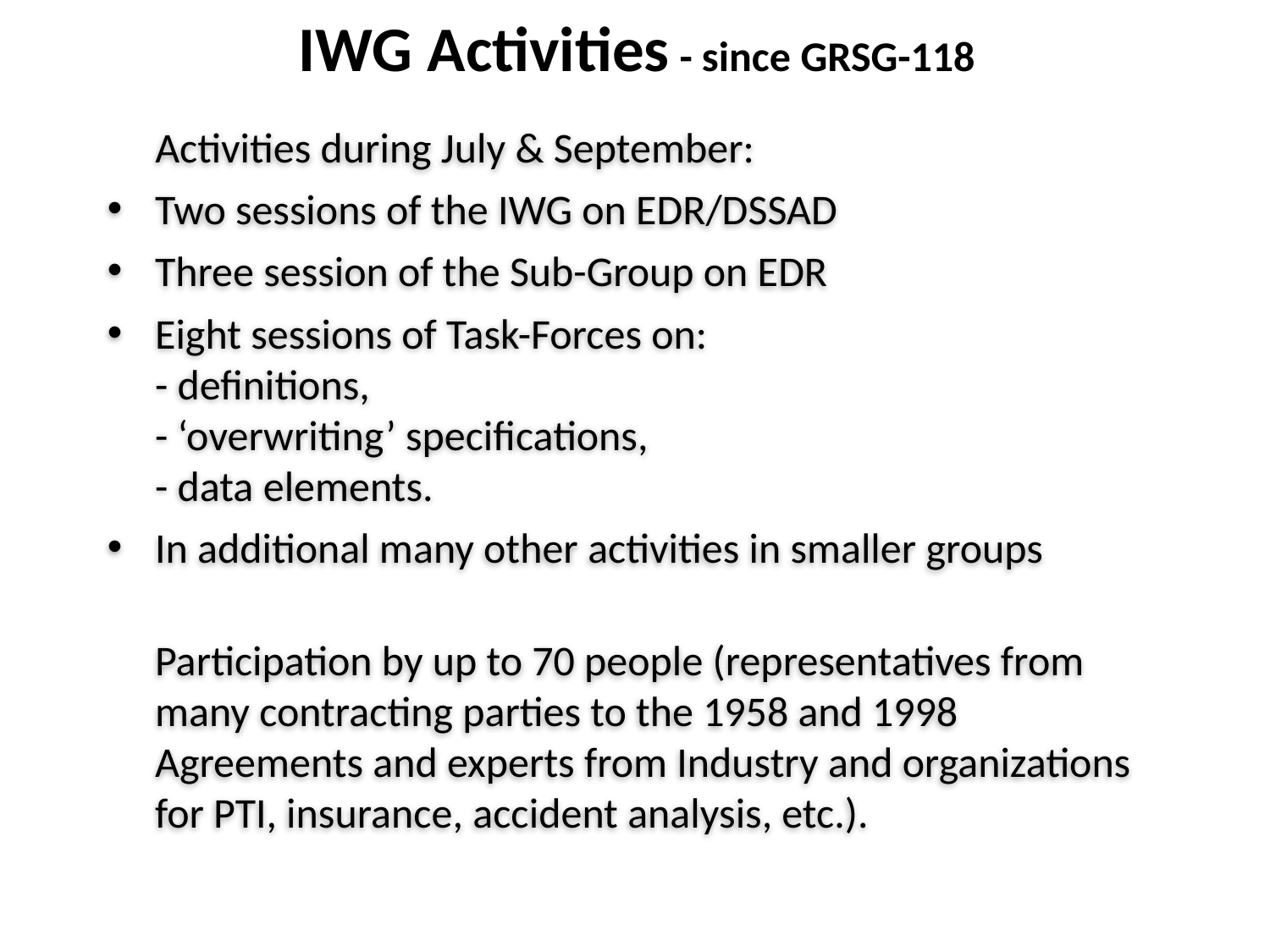

IWG Activities - since GRSG-118
     Activities during July & September:
Two sessions of the IWG on EDR/DSSAD
Three session of the Sub-Group on EDR
Eight sessions of Task-Forces on:
- definitions,
- ‘overwriting’ specifications,
- data elements.
In additional many other activities in smaller groups

     Participation by up to 70 people (representatives from
     many contracting parties to the 1958 and 1998
     Agreements and experts from Industry and organizations
     for PTI, insurance, accident analysis, etc.).